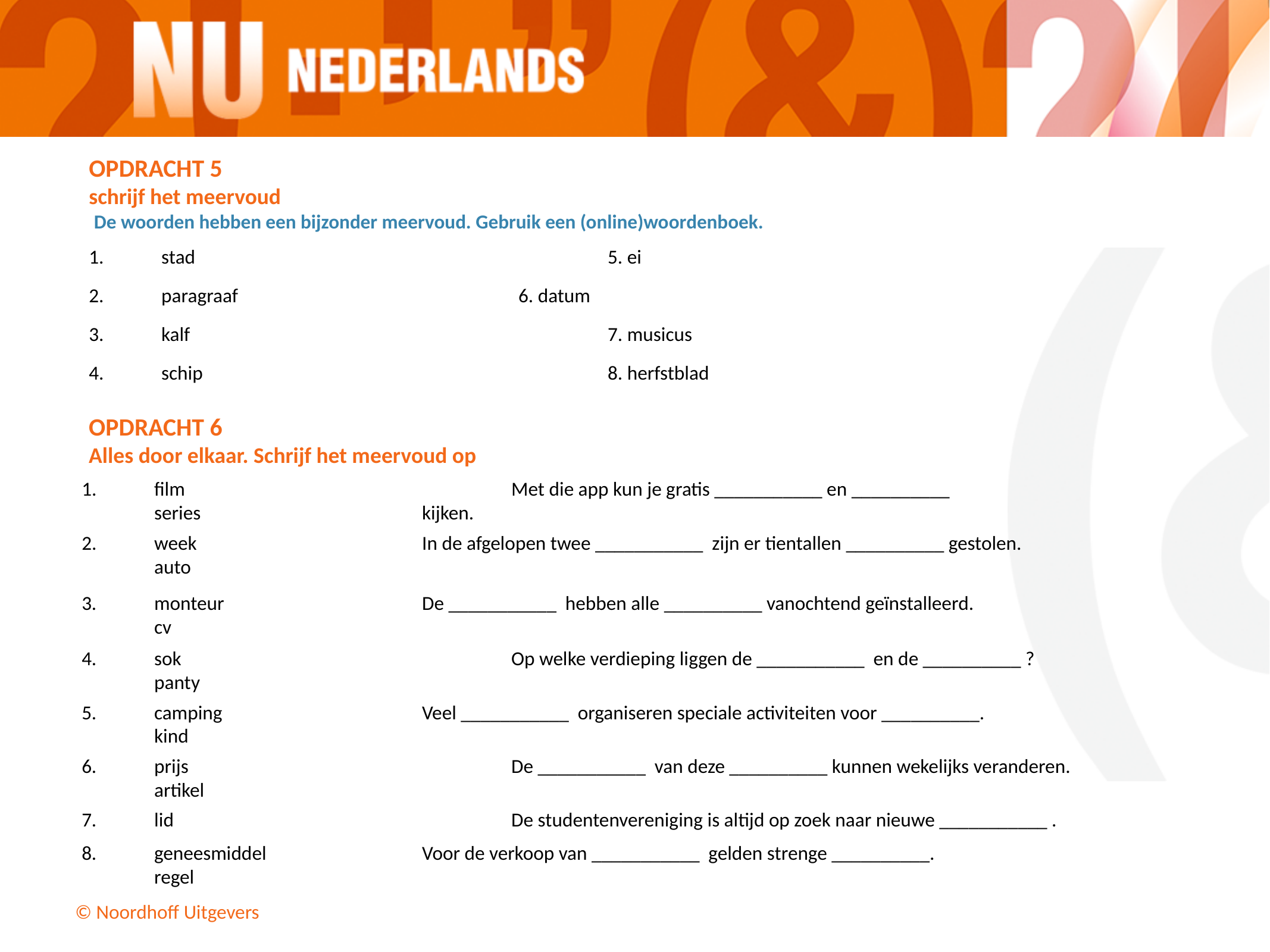

OPDRACHT 5
schrijf het meervoud
De woorden hebben een bijzonder meervoud. Gebruik een (online)woordenboek.
stad					5. ei
paragraaf				6. datum
kalf 					7. musicus
schip					8. herfstblad
OPDRACHT 6
Alles door elkaar. Schrijf het meervoud op
film		 		Met die app kun je gratis ___________ en __________
	series			kijken.
week			In de afgelopen twee ___________  zijn er tientallen __________ gestolen.
	auto
3. 	monteur	 		De ___________  hebben alle __________ vanochtend geïnstalleerd.
	cv
4. 	sok		  		Op welke verdieping liggen de ___________  en de __________ ?
	panty
5. 	camping	  		Veel ___________  organiseren speciale activiteiten voor __________.
	kind
6. 	prijs	 		 	De ___________  van deze __________ kunnen wekelijks veranderen.
	artikel
7. 	lid				De studentenvereniging is altijd op zoek naar nieuwe ___________ .
8. 	geneesmiddel		Voor de verkoop van ___________  gelden strenge __________.
	regel